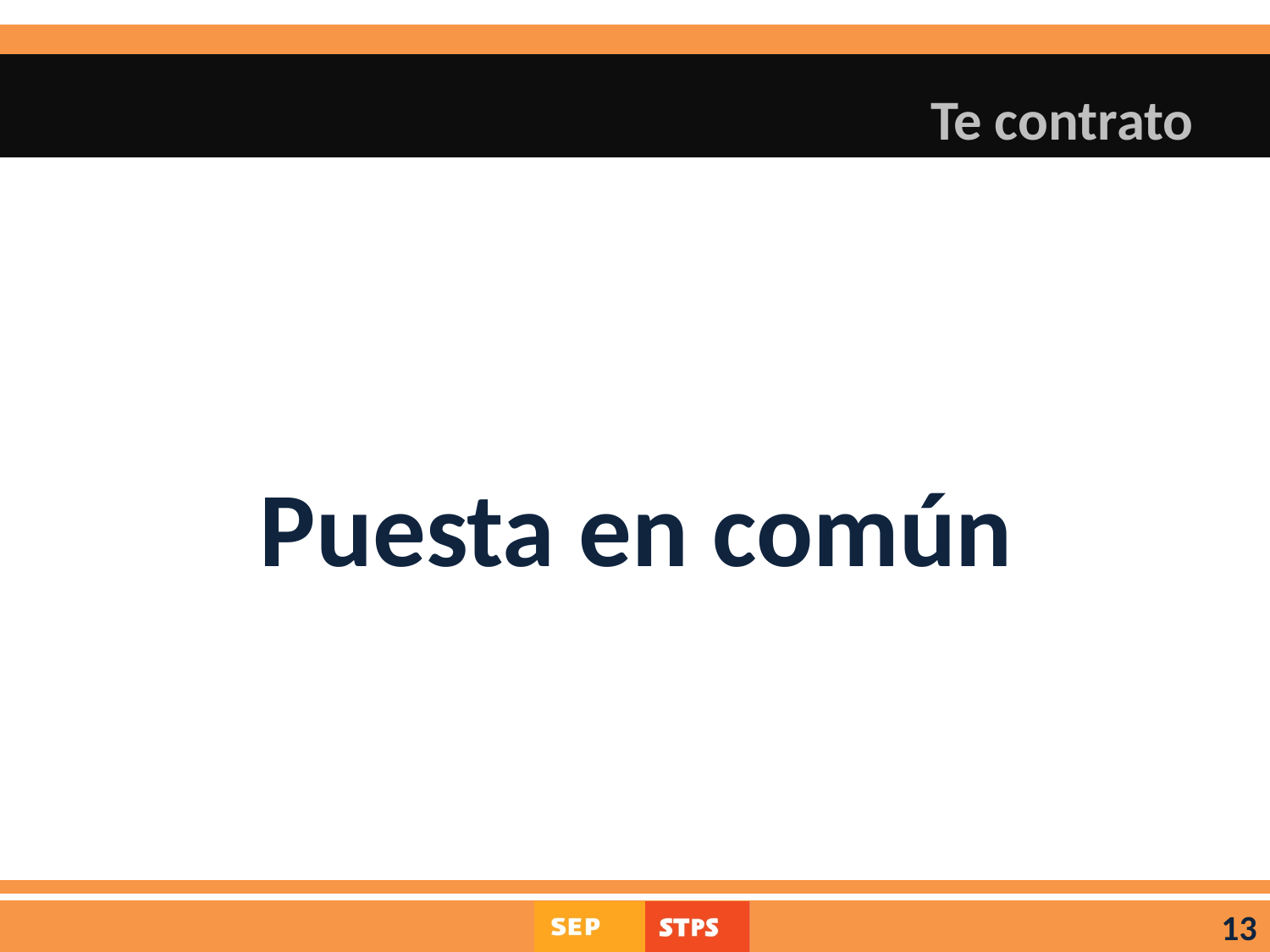

# Te contrato
Puesta en común

13